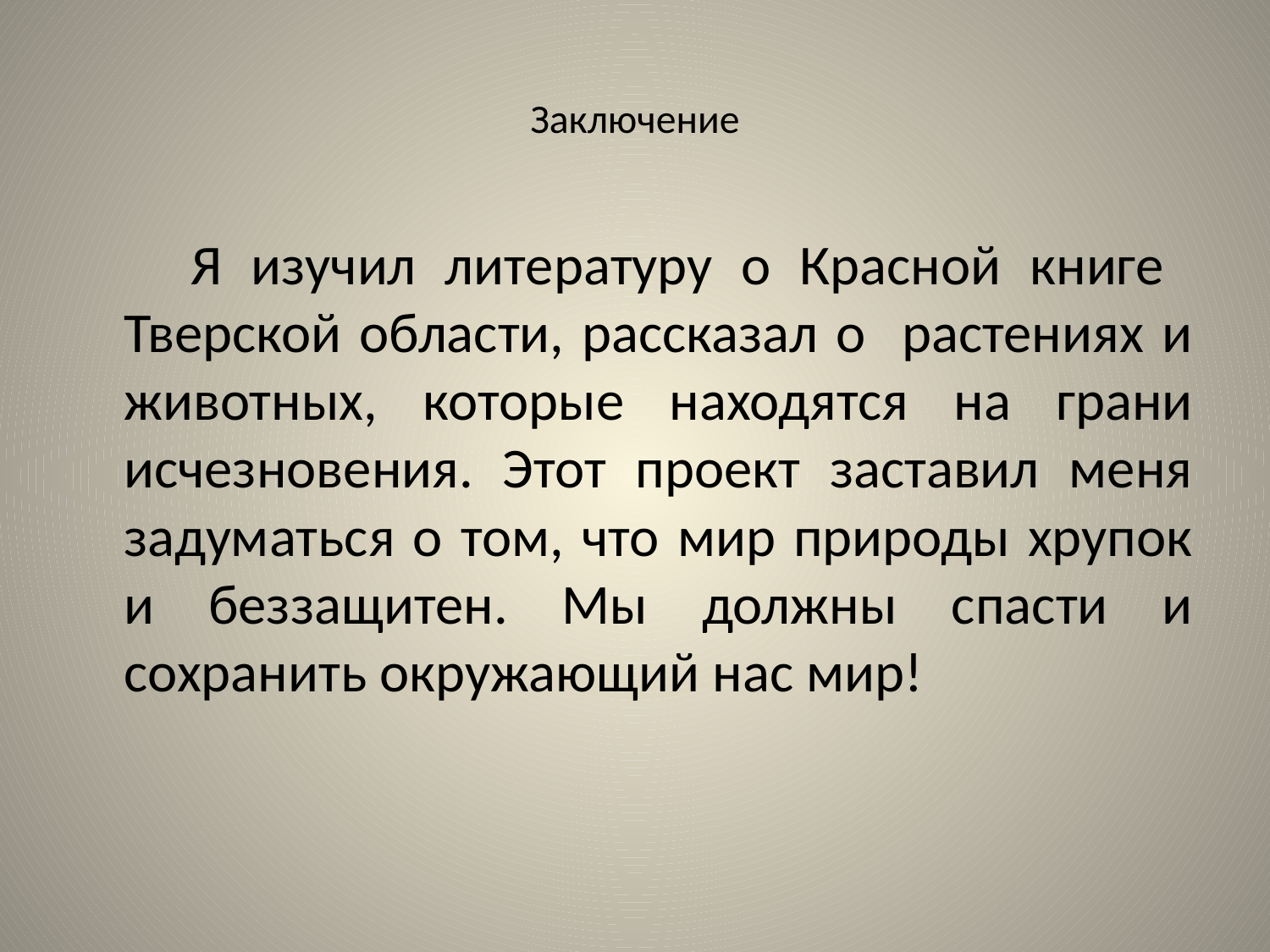

# Заключение
    Я изучил литературу о Красной книге  Тверской области, рассказал о  растениях и животных, которые находятся на грани исчезновения. Этот проект заставил меня задуматься о том, что мир природы хрупок и беззащитен. Мы должны спасти и сохранить окружающий нас мир!